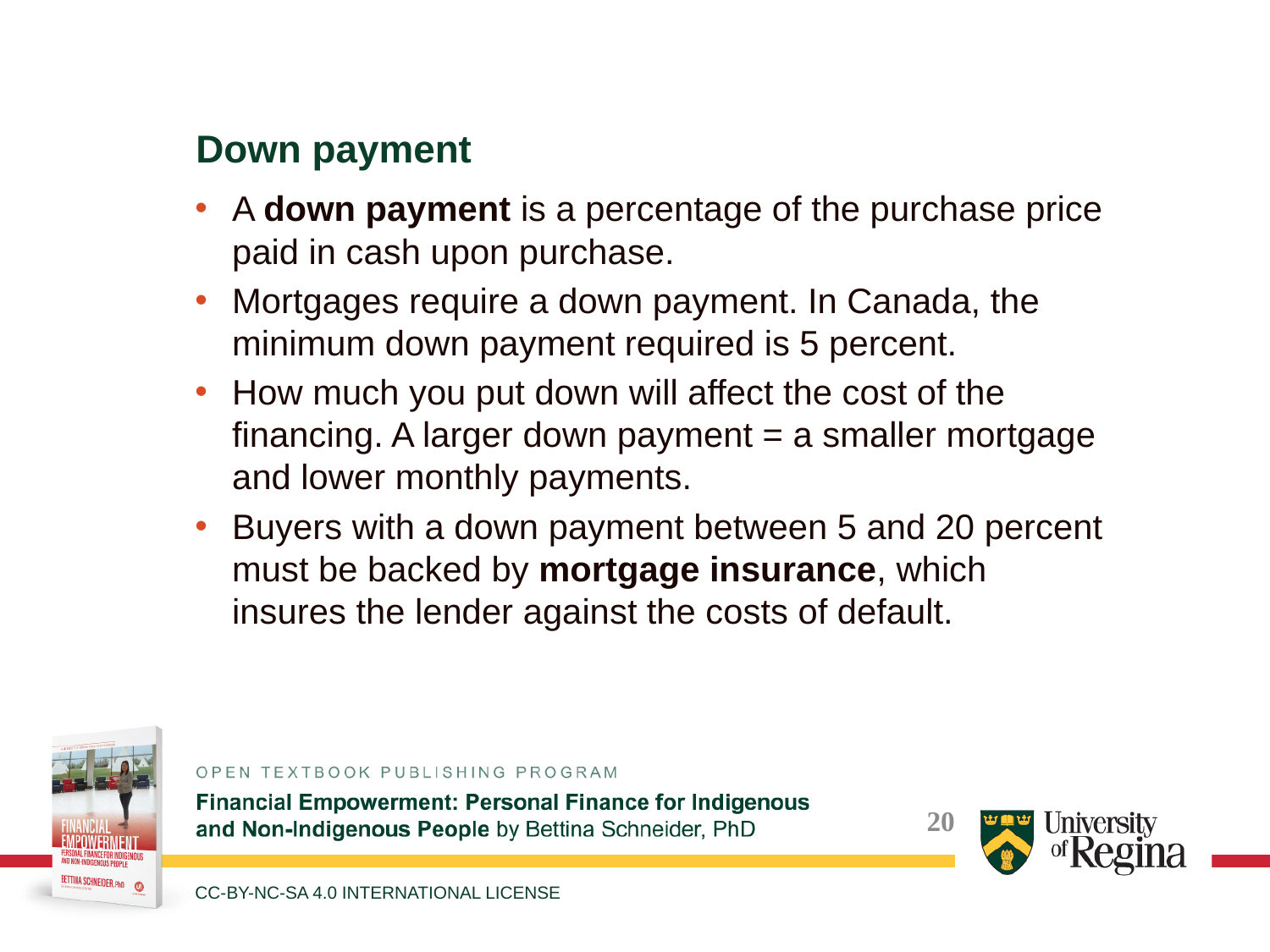

Down payment
A down payment is a percentage of the purchase price paid in cash upon purchase.
Mortgages require a down payment. In Canada, the minimum down payment required is 5 percent.
How much you put down will affect the cost of the financing. A larger down payment = a smaller mortgage and lower monthly payments.
Buyers with a down payment between 5 and 20 percent must be backed by mortgage insurance, which insures the lender against the costs of default.
CC-BY-NC-SA 4.0 INTERNATIONAL LICENSE